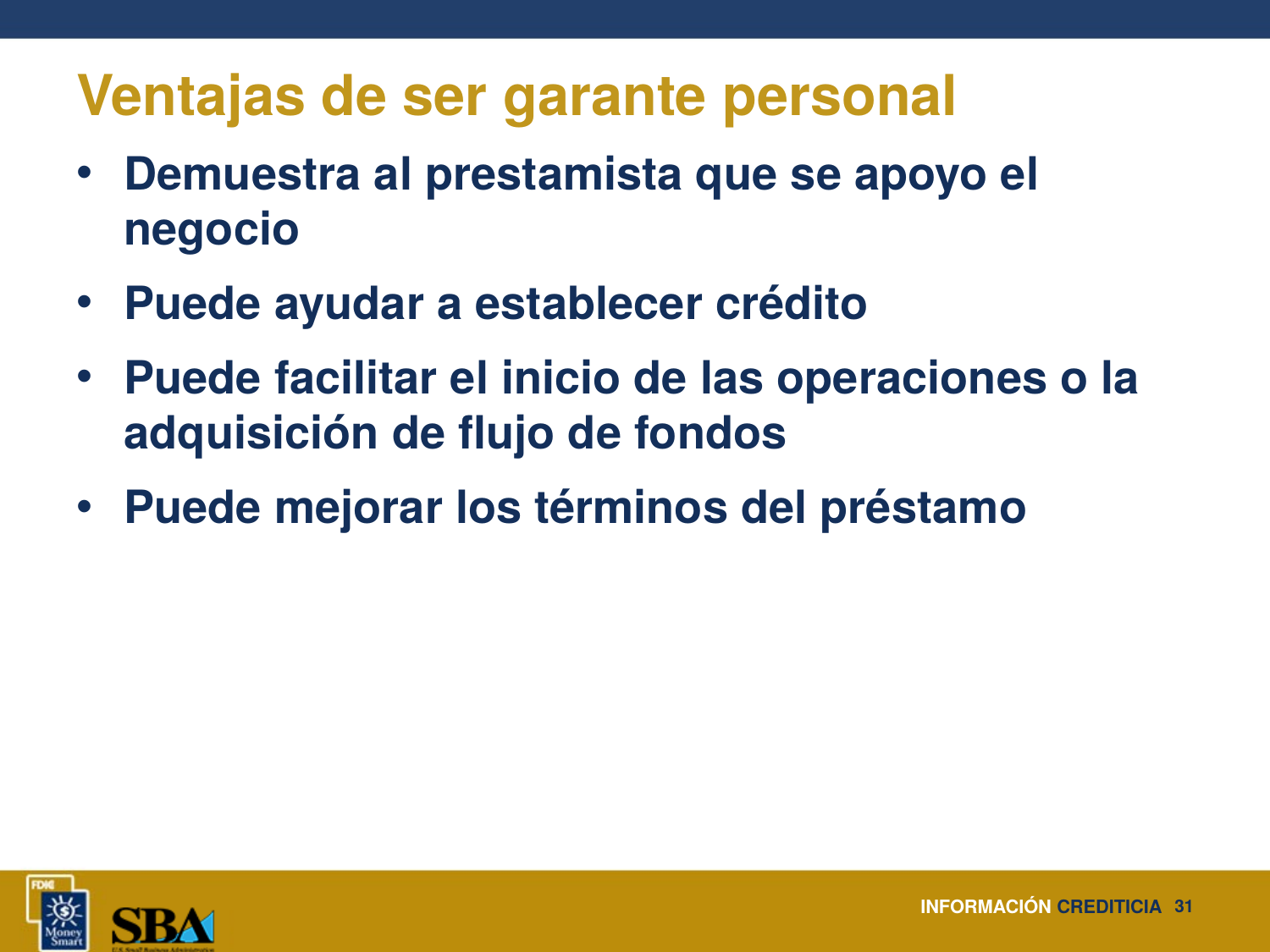

# Ventajas de ser garante personal
Demuestra al prestamista que se apoyo el negocio
Puede ayudar a establecer crédito
Puede facilitar el inicio de las operaciones o la adquisición de flujo de fondos
Puede mejorar los términos del préstamo